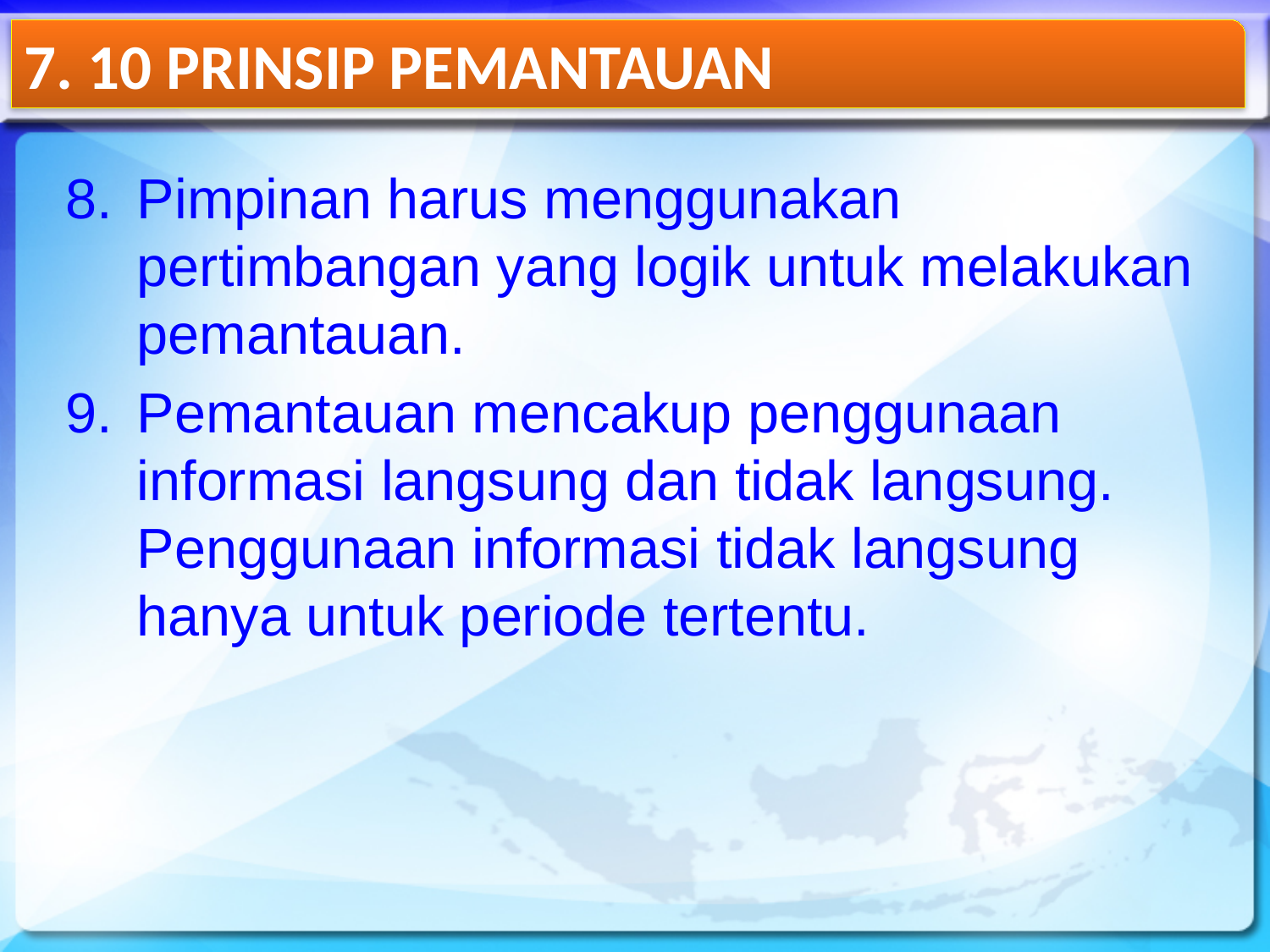

7. 10 PRINSIP PEMANTAUAN
Pimpinan harus menggunakan pertimbangan yang logik untuk melakukan pemantauan.
Pemantauan mencakup penggunaan informasi langsung dan tidak langsung. Penggunaan informasi tidak langsung hanya untuk periode tertentu.